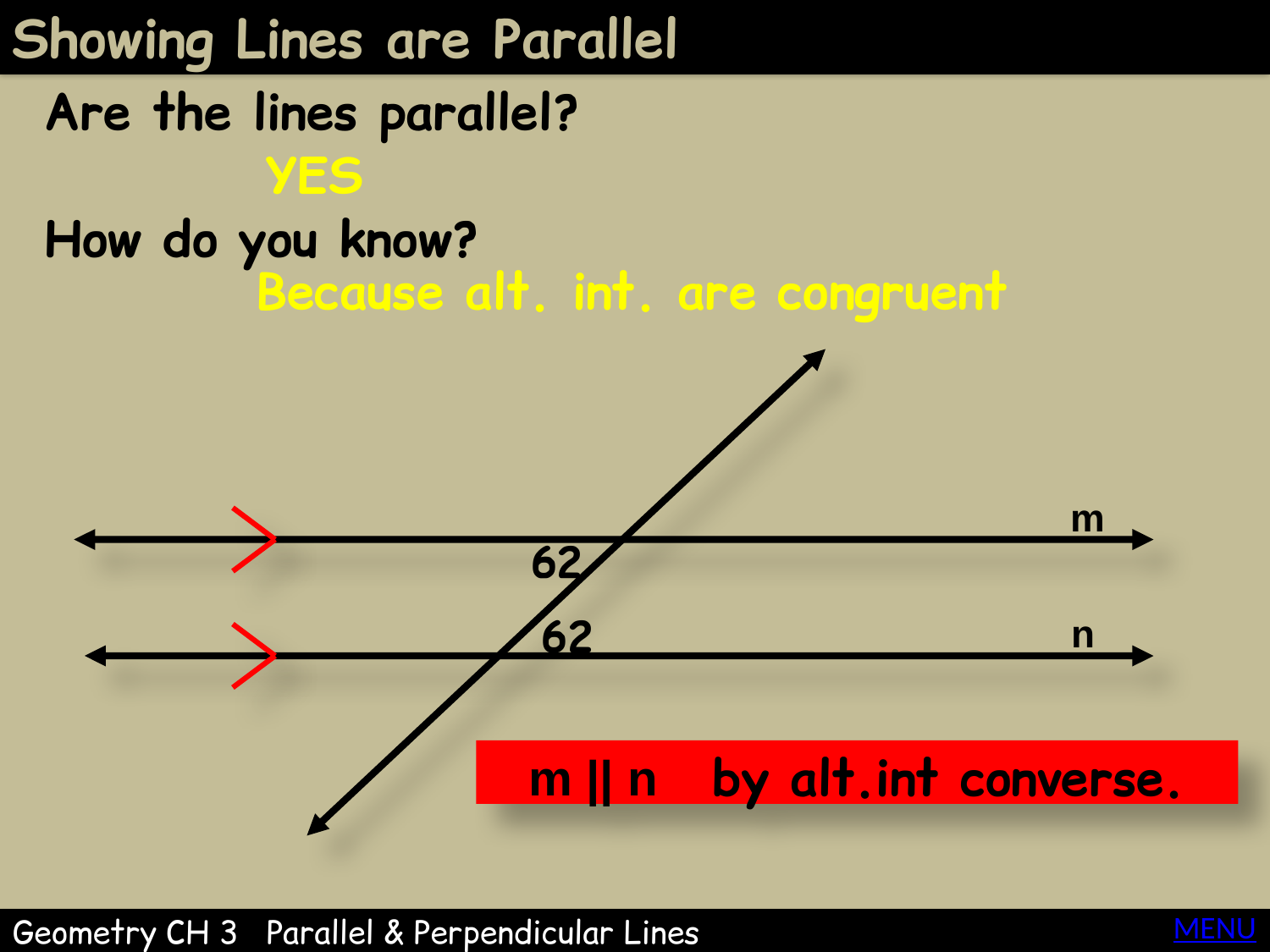

Showing Lines are Parallel
Are the lines parallel?
YES
How do you know?
Because alt. int. are congruent

m

62

62
n

m || n    by alt.int converse.
MENU
Geometry CH 3	Parallel & Perpendicular Lines